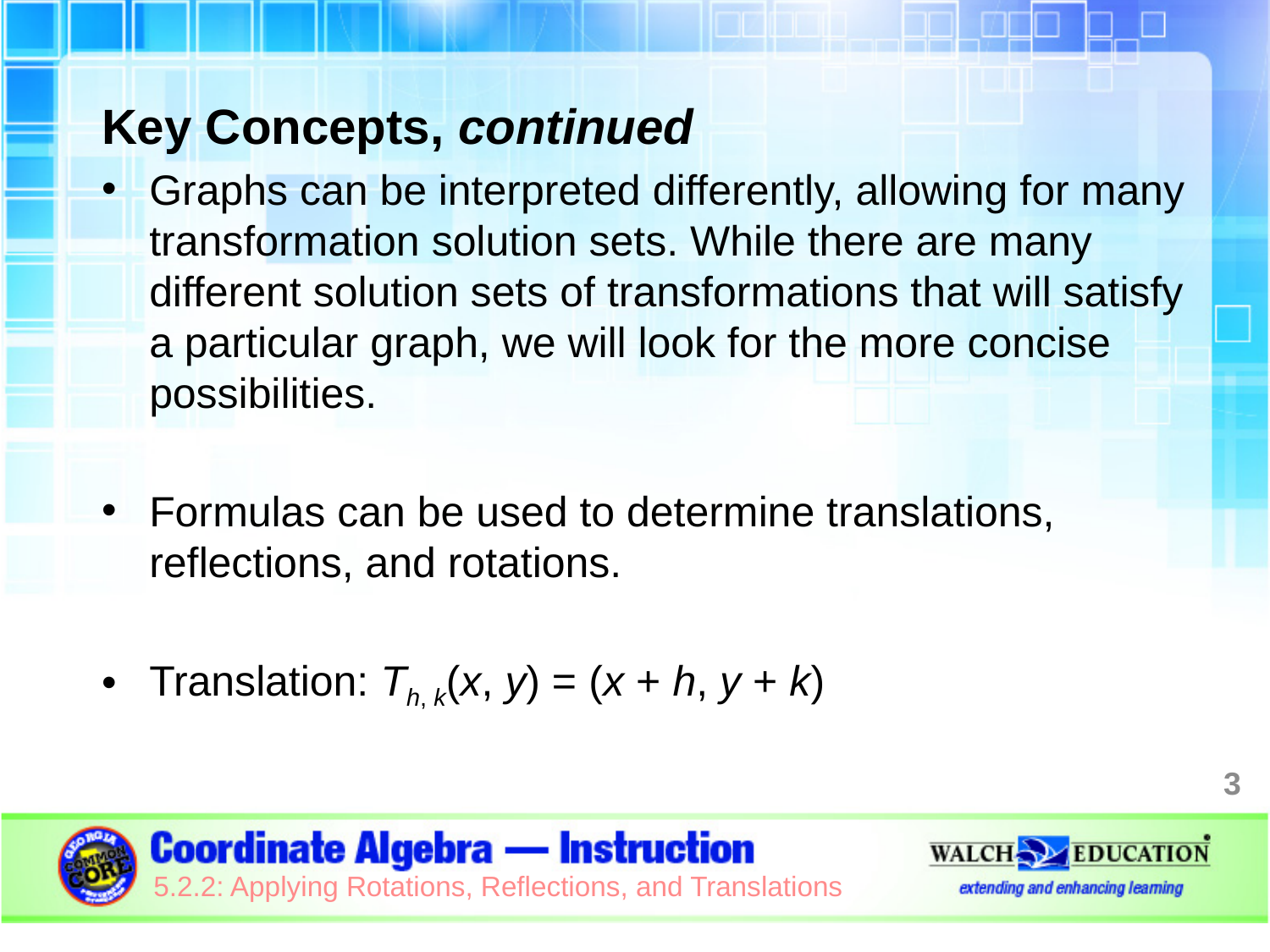

Key Concepts, continued
Graphs can be interpreted differently, allowing for many transformation solution sets. While there are many different solution sets of transformations that will satisfy a particular graph, we will look for the more concise possibilities.

Formulas can be used to determine translations, reflections, and rotations.

Translation: Th, k(x, y) = (x + h, y + k)

3
5.2.2: Applying Rotations, Reflections, and Translations